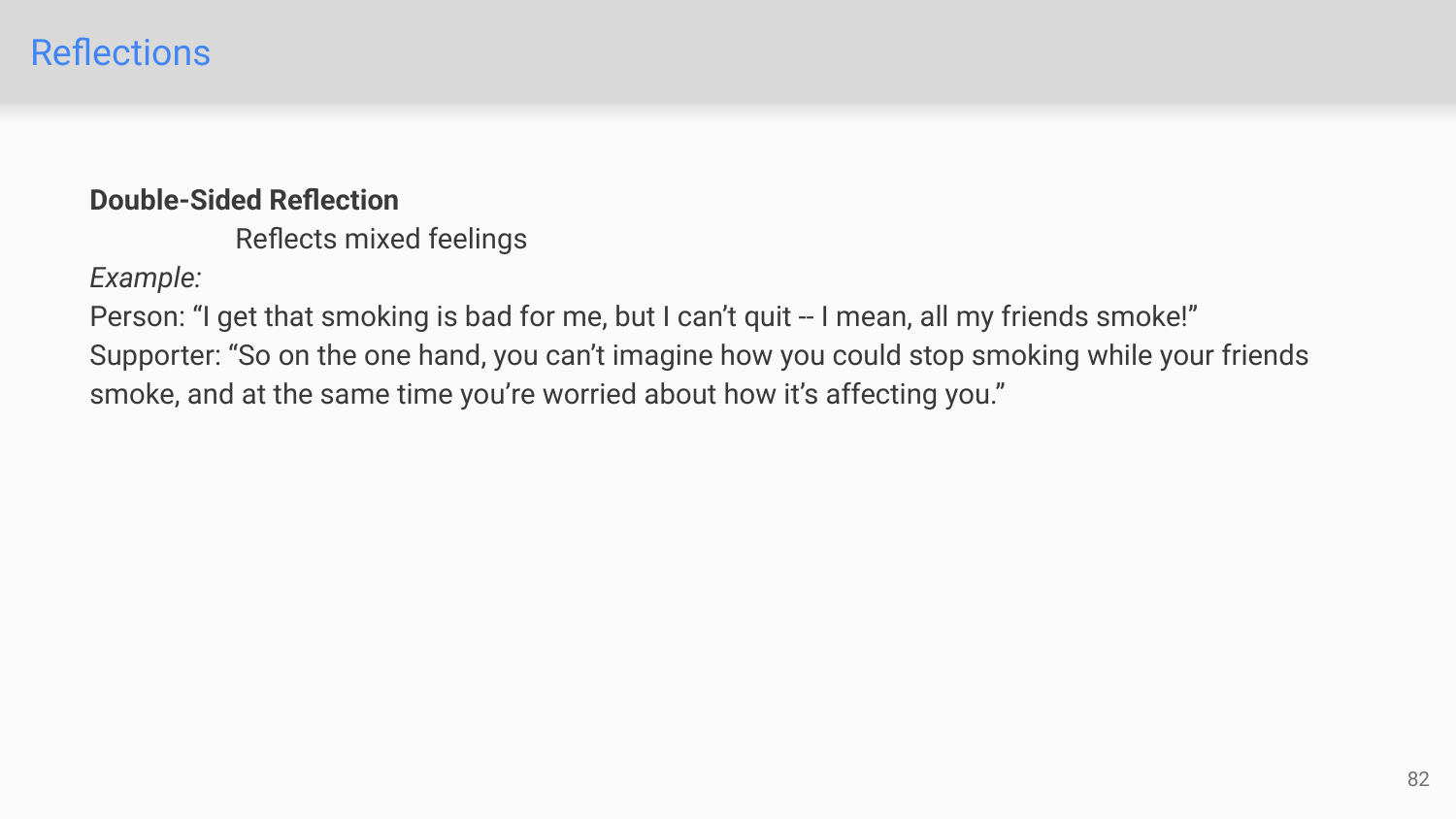

# Reflections
Double-Sided Reflection
	Reflects mixed feelings
Example:
Person: “I get that smoking is bad for me, but I can’t quit -- I mean, all my friends smoke!”
Supporter: “So on the one hand, you can’t imagine how you could stop smoking while your friends smoke, and at the same time you’re worried about how it’s affecting you.”
82